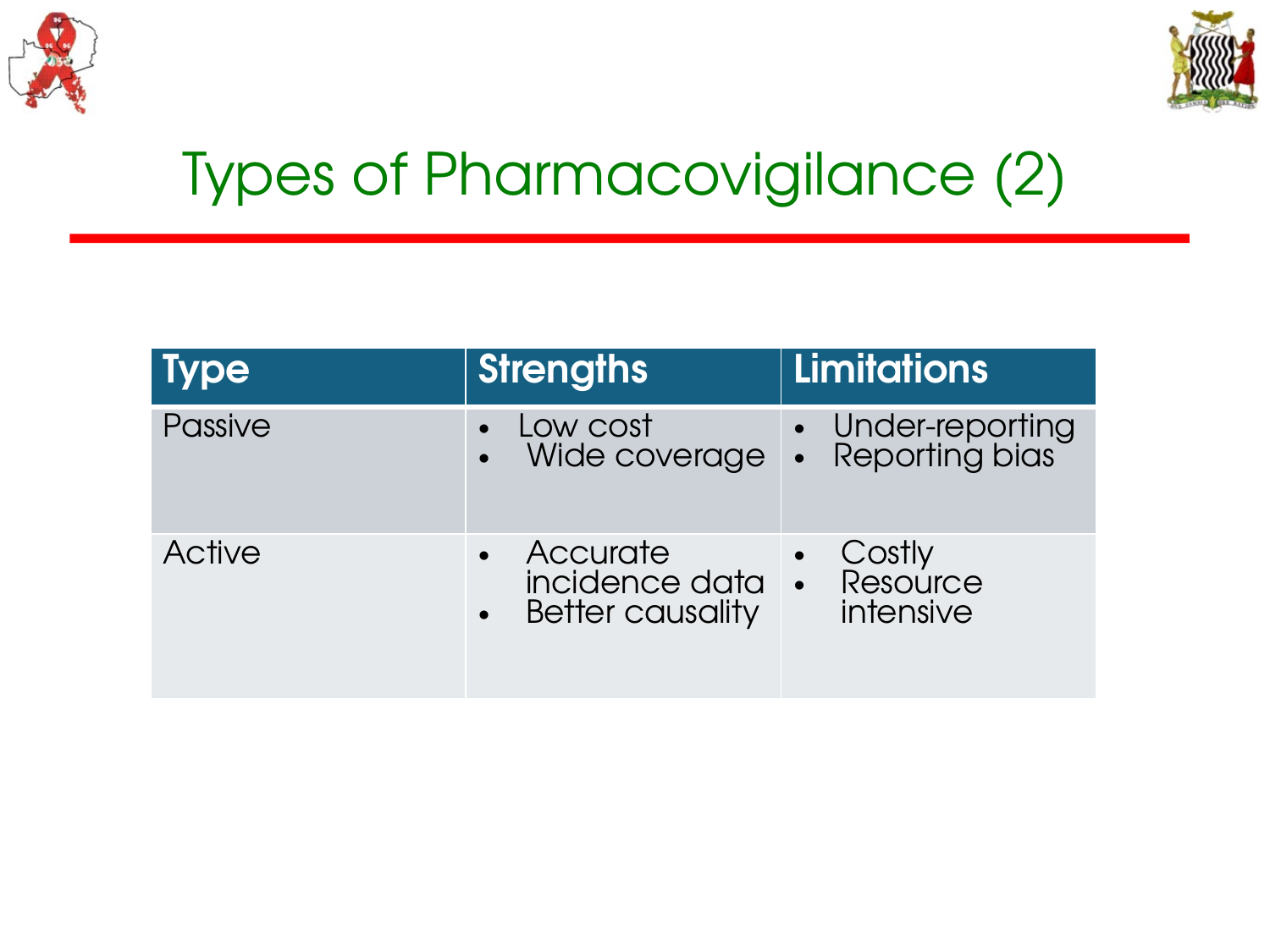

Types of Pharmacovigilance (2)
| Type | Strengths | Limitations |
| --- | --- | --- |
| Passive | Low cost Wide coverage | Under-reporting Reporting bias |
| Active | Accurate incidence data Better causality | Costly Resource intensive |